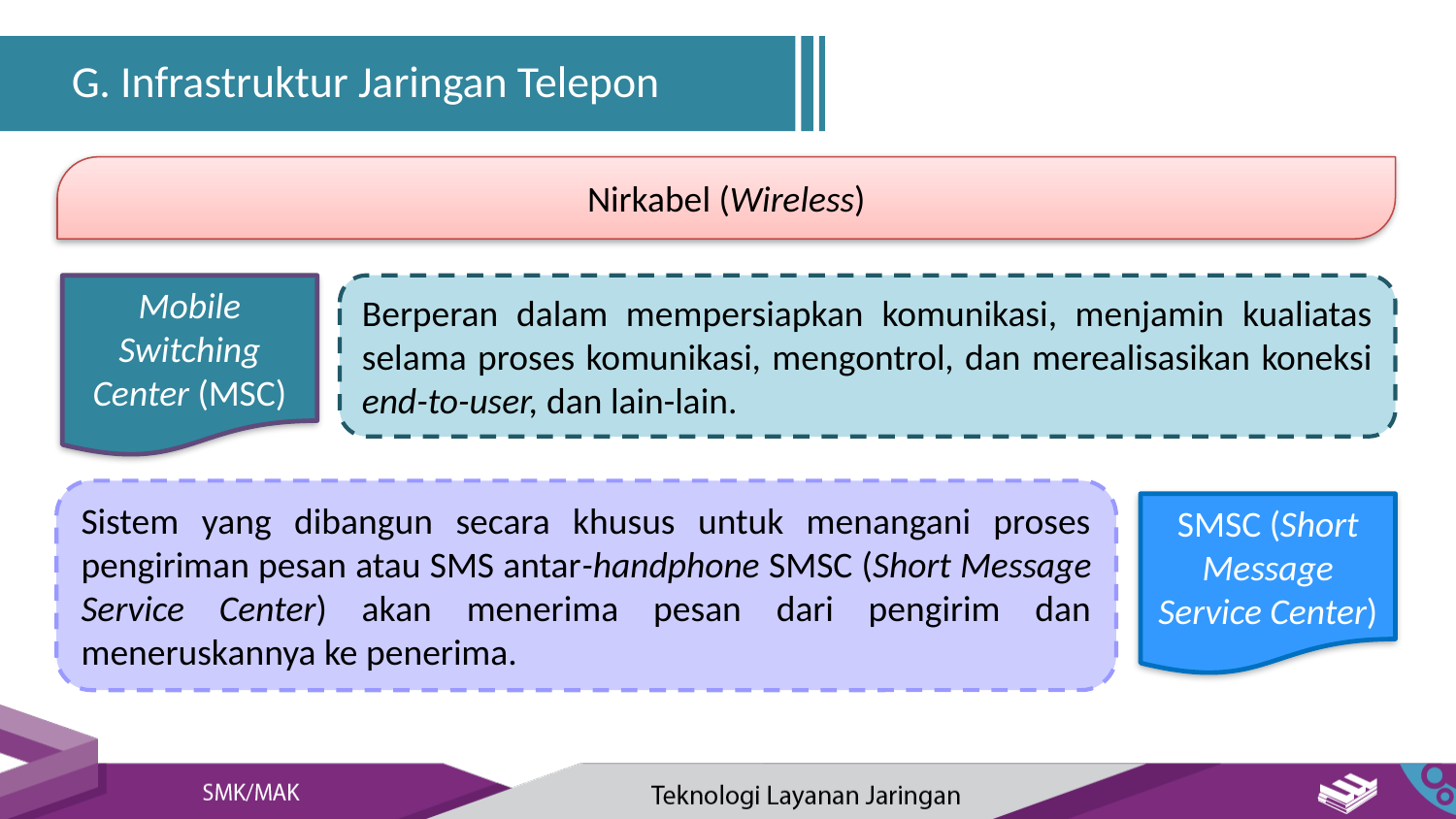

G. Infrastruktur Jaringan Telepon
Nirkabel (Wireless)
Mobile Switching Center (MSC)
Berperan dalam mempersiapkan komunikasi, menjamin kualiatas selama proses komunikasi, mengontrol, dan merealisasikan koneksi end-to-user, dan lain-lain.
Sistem yang dibangun secara khusus untuk menangani proses pengiriman pesan atau SMS antar-handphone SMSC (Short Message Service Center) akan menerima pesan dari pengirim dan meneruskannya ke penerima.
SMSC (Short Message Service Center)